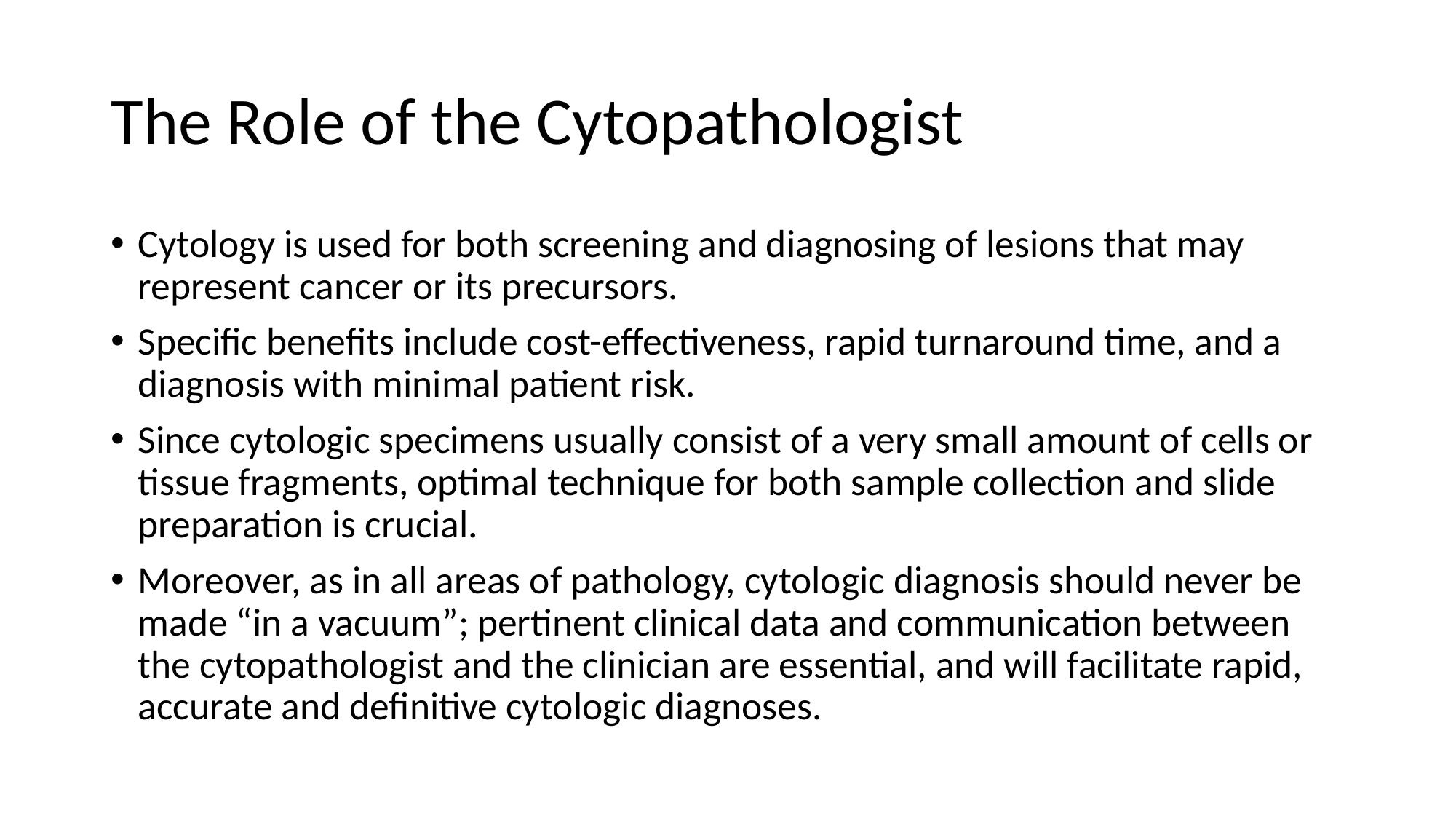

# The Role of the Cytopathologist
Cytology is used for both screening and diagnosing of lesions that may represent cancer or its precursors.
Specific benefits include cost-effectiveness, rapid turnaround time, and a diagnosis with minimal patient risk.
Since cytologic specimens usually consist of a very small amount of cells or tissue fragments, optimal technique for both sample collection and slide preparation is crucial.
Moreover, as in all areas of pathology, cytologic diagnosis should never be made “in a vacuum”; pertinent clinical data and communication between the cytopathologist and the clinician are essential, and will facilitate rapid, accurate and definitive cytologic diagnoses.